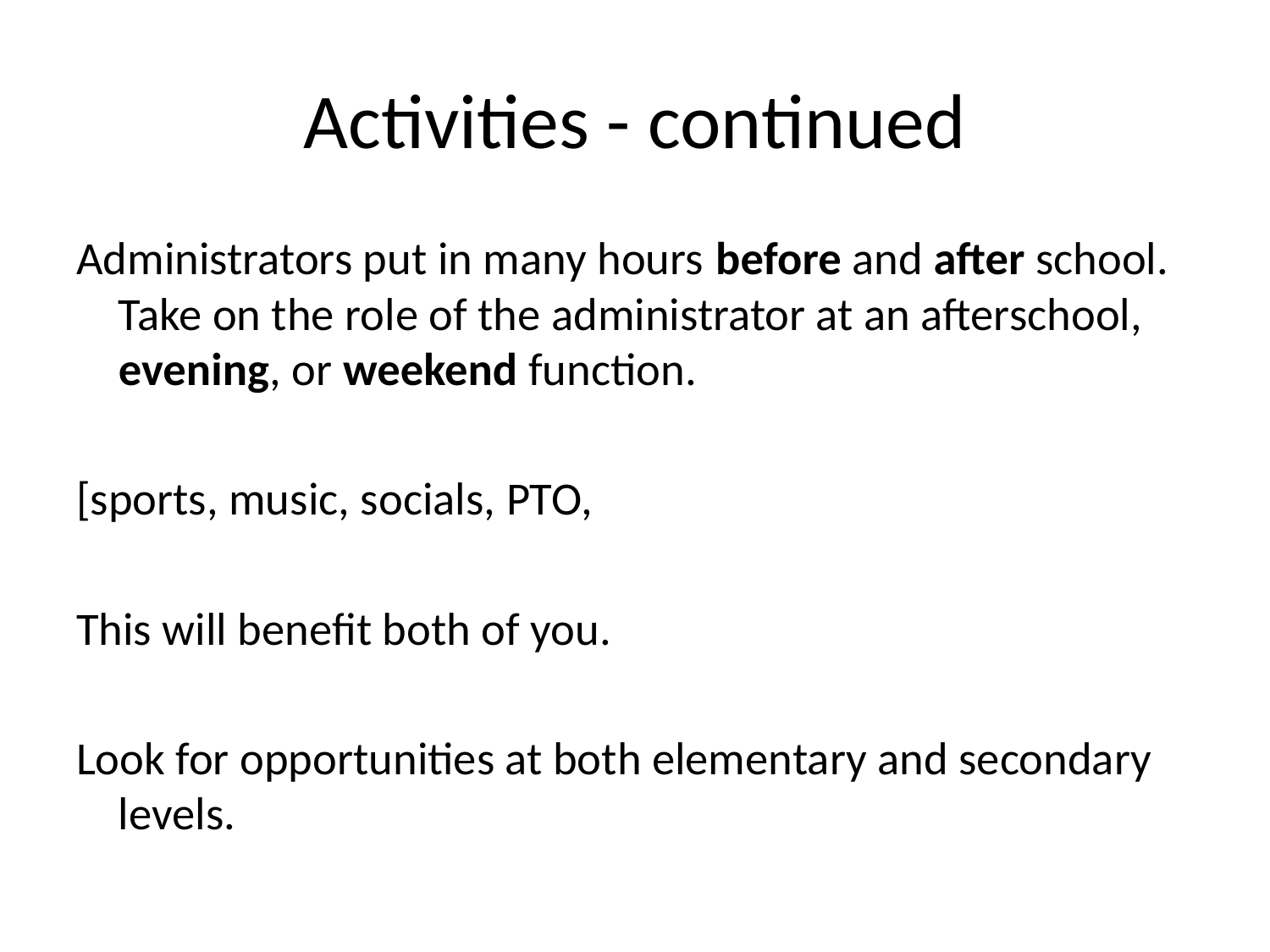

# Activities - continued
Administrators put in many hours before and after school.  Take on the role of the administrator at an afterschool, evening, or weekend function.

[sports, music, socials, PTO,

This will benefit both of you.

Look for opportunities at both elementary and secondary levels.